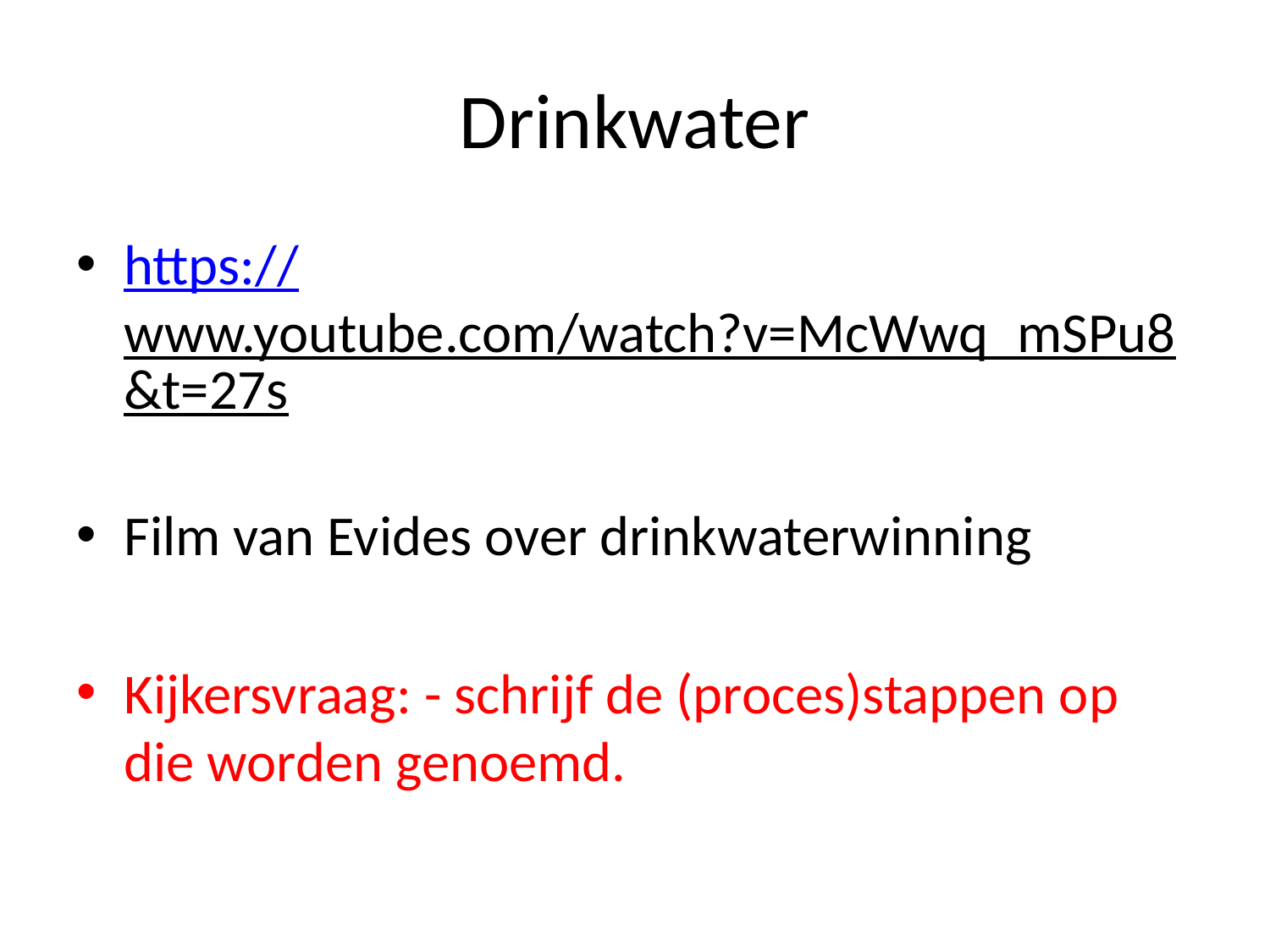

# Drinkwater
https://www.youtube.com/watch?v=McWwq_mSPu8&t=27s
Film van Evides over drinkwaterwinning

Kijkersvraag: - schrijf de (proces)stappen op die worden genoemd.